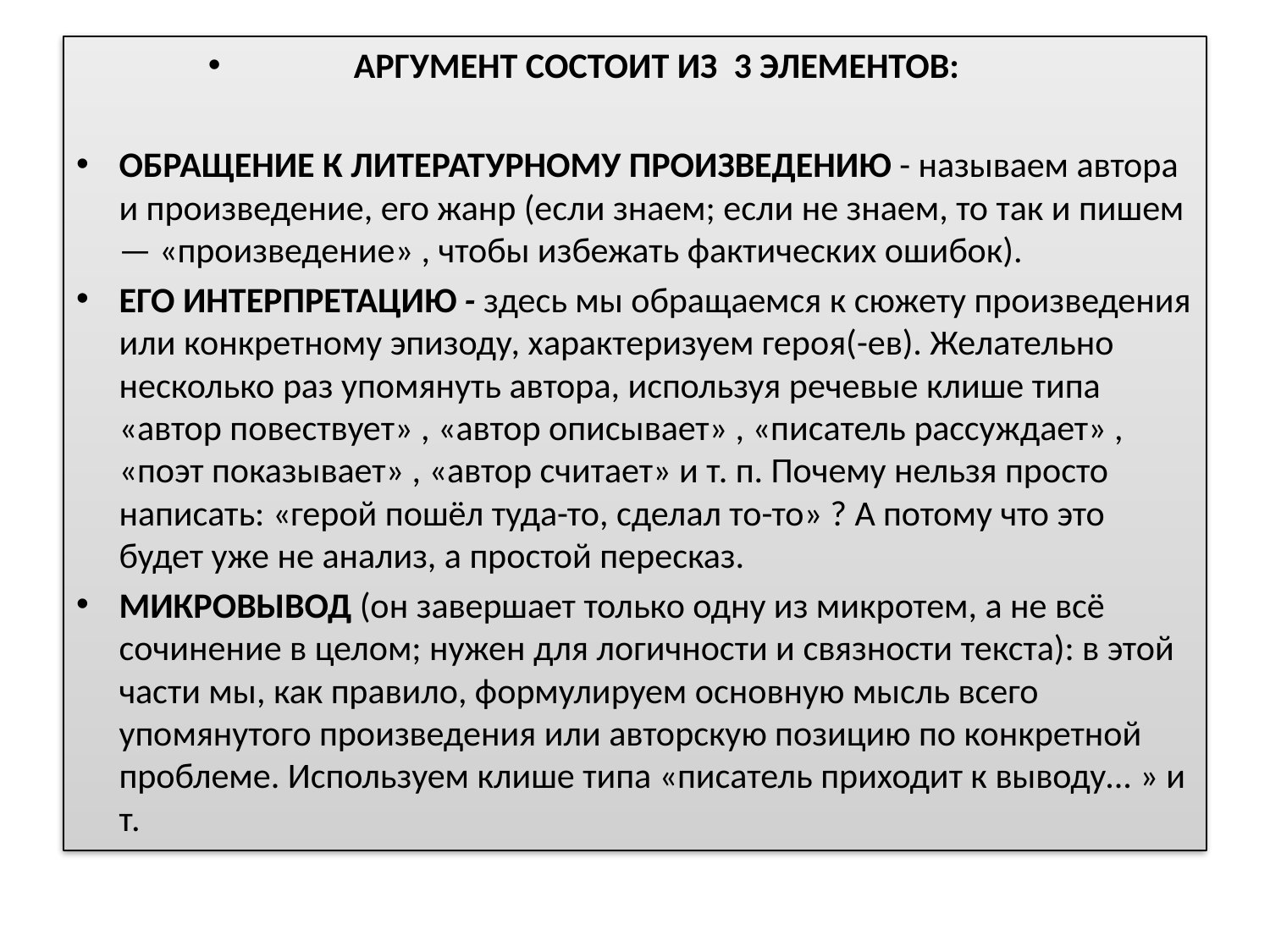

АРГУМЕНТ СОСТОИТ ИЗ  3 ЭЛЕМЕНТОВ:

ОБРАЩЕНИЕ К ЛИТЕРАТУРНОМУ ПРОИЗВЕДЕНИЮ - называем автора и произведение, его жанр (если знаем; если не знаем, то так и пишем — «произведение» , чтобы избежать фактических ошибок).
ЕГО ИНТЕРПРЕТАЦИЮ - здесь мы обращаемся к сюжету произведения или конкретному эпизоду, характеризуем героя(-ев). Желательно несколько раз упомянуть автора, используя речевые клише типа «автор повествует» , «автор описывает» , «писатель рассуждает» , «поэт показывает» , «автор считает» и т. п. Почему нельзя просто написать: «герой пошёл туда-то, сделал то-то» ? А потому что это будет уже не анализ, а простой пересказ.
МИКРОВЫВОД (он завершает только одну из микротем, а не всё сочинение в целом; нужен для логичности и связности текста): в этой части мы, как правило, формулируем основную мысль всего упомянутого произведения или авторскую позицию по конкретной проблеме. Используем клише типа «писатель приходит к выводу... » и т.